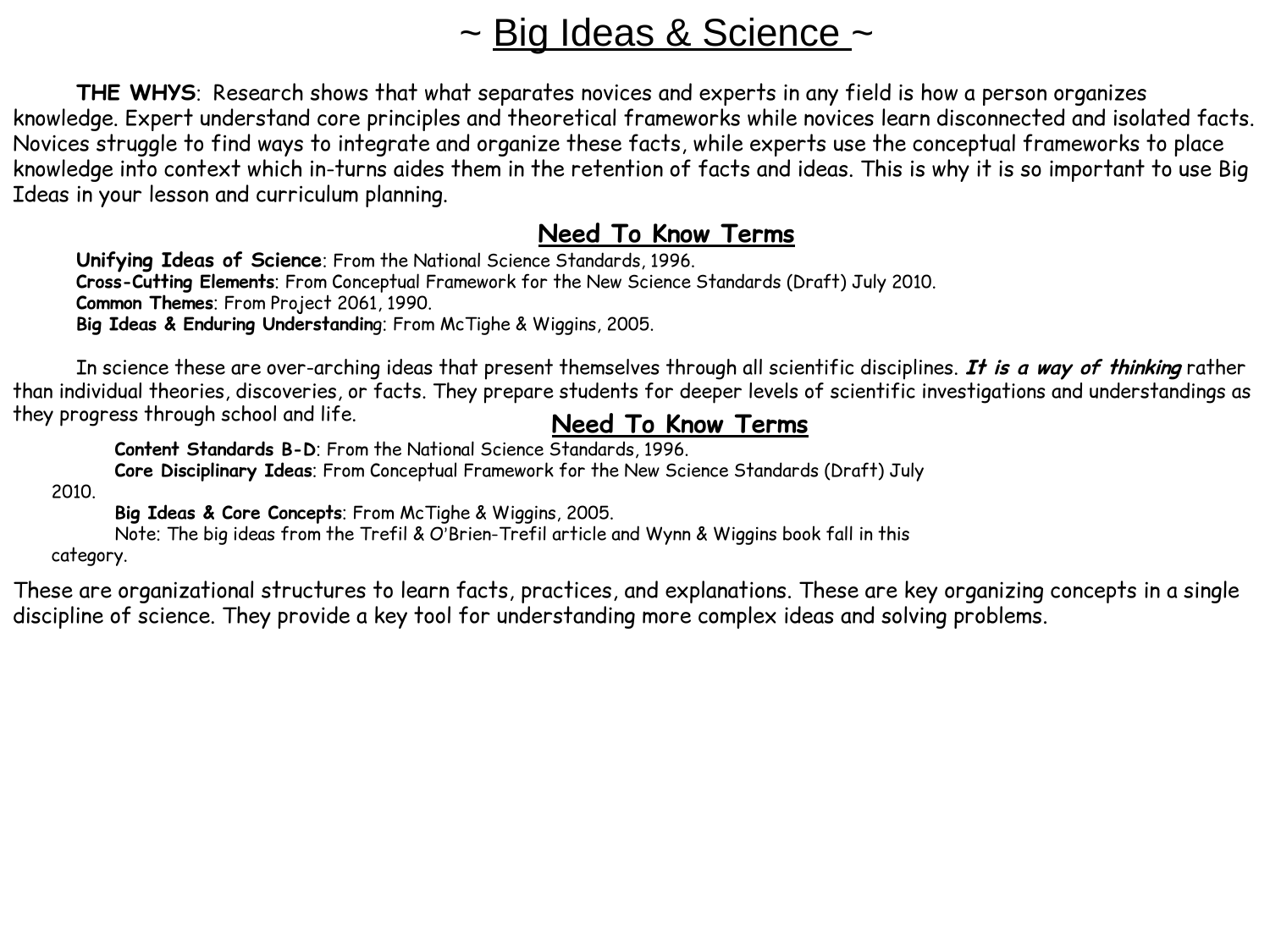

~ Big Ideas & Science ~

THE WHYS:  Research shows that what separates novices and experts in any field is how a person organizes knowledge. Expert understand core principles and theoretical frameworks while novices learn disconnected and isolated facts. Novices struggle to find ways to integrate and organize these facts, while experts use the conceptual frameworks to place knowledge into context which in-turns aides them in the retention of facts and ideas. This is why it is so important to use Big Ideas in your lesson and curriculum planning.

These are organizational structures to learn facts, practices, and explanations. These are key organizing concepts in a single discipline of science. They provide a key tool for understanding more complex ideas and solving problems.

 			Need To Know Terms
Content Standards B-D: From the National Science Standards, 1996.
Core Disciplinary Ideas: From Conceptual Framework for the New Science Standards (Draft) July 2010.
Big Ideas & Core Concepts: From McTighe & Wiggins, 2005.
Note: The big ideas from the Trefil & O’Brien-Trefil article and Wynn & Wiggins book fall in this category.

Need To Know Terms
Unifying Ideas of Science: From the National Science Standards, 1996.
Cross-Cutting Elements: From Conceptual Framework for the New Science Standards (Draft) July 2010.
Common Themes: From Project 2061, 1990.
Big Ideas & Enduring Understanding: From McTighe & Wiggins, 2005.

In science these are over-arching ideas that present themselves through all scientific disciplines. It is a way of thinking rather than individual theories, discoveries, or facts. They prepare students for deeper levels of scientific investigations and understandings as they progress through school and life.